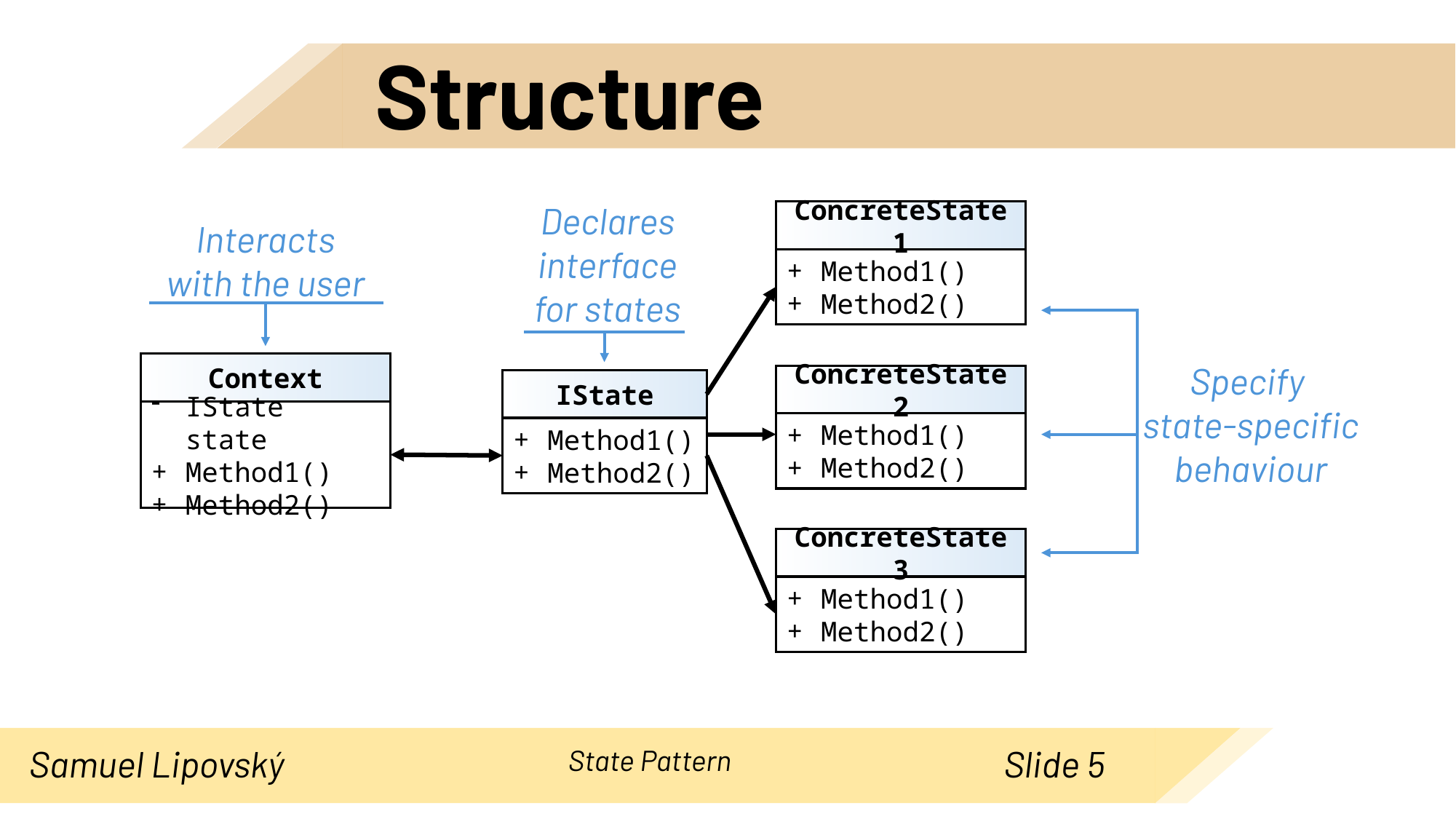

# Structure

Declares interface for states
ConcreteState1
Method1()
Method2()
Interacts with the user
Specify
state-specific behaviour
Context
IState state
Method1()
Method2()
ConcreteState2
Method1()
Method2()
IState
Method1()
Method2()
ConcreteState3
Method1()
Method2()

State Pattern
Samuel Lipovský
Slide 5